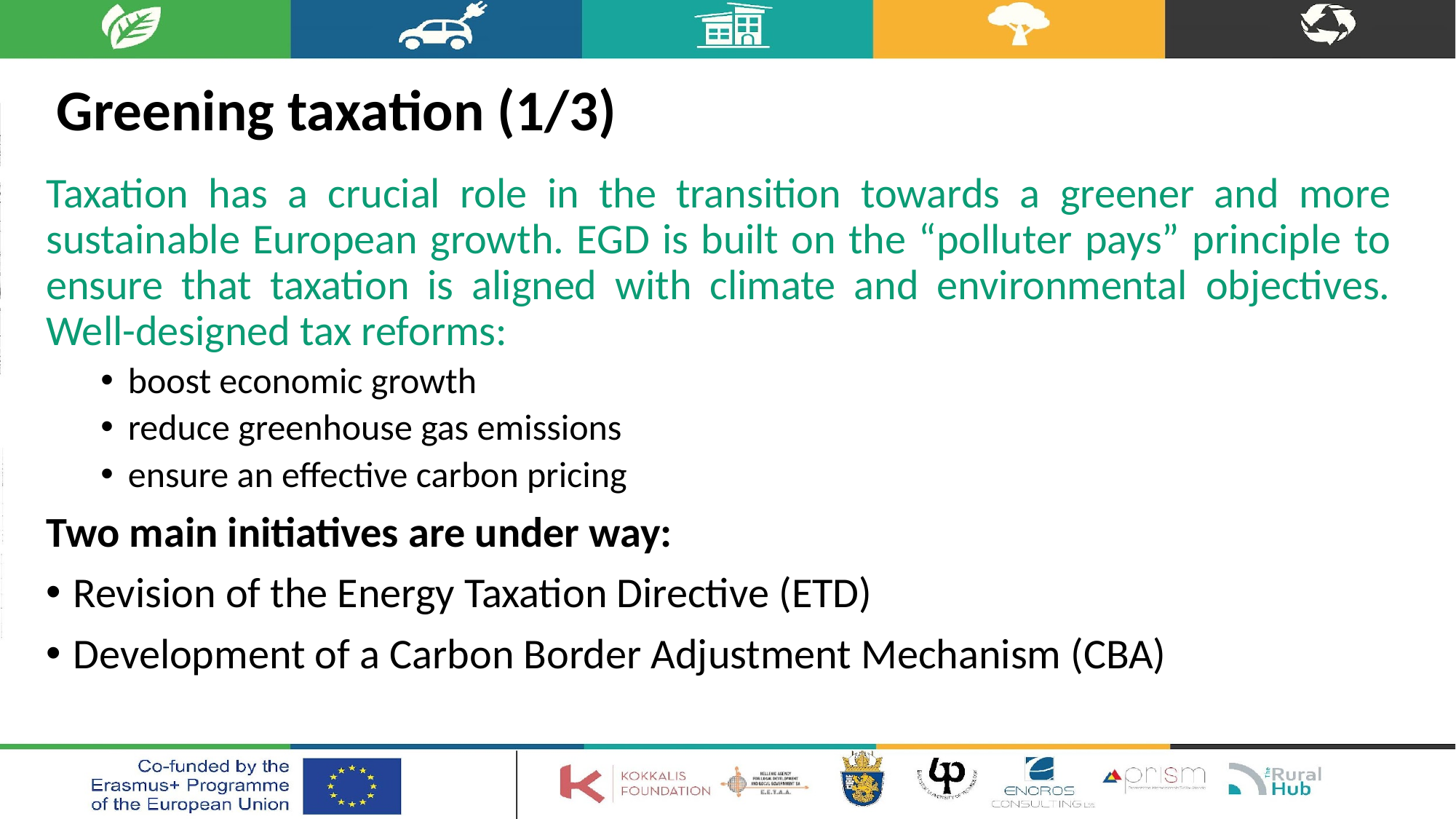

# Greening taxation (1/3)
Taxation has a crucial role in the transition towards a greener and more sustainable European growth. EGD is built on the “polluter pays” principle to ensure that taxation is aligned with climate and environmental objectives. Well-designed tax reforms:
boost economic growth
reduce greenhouse gas emissions
ensure an effective carbon pricing
Two main initiatives are under way:
Revision of the Energy Taxation Directive (ETD)
Development of a Carbon Border Adjustment Mechanism (CBA)